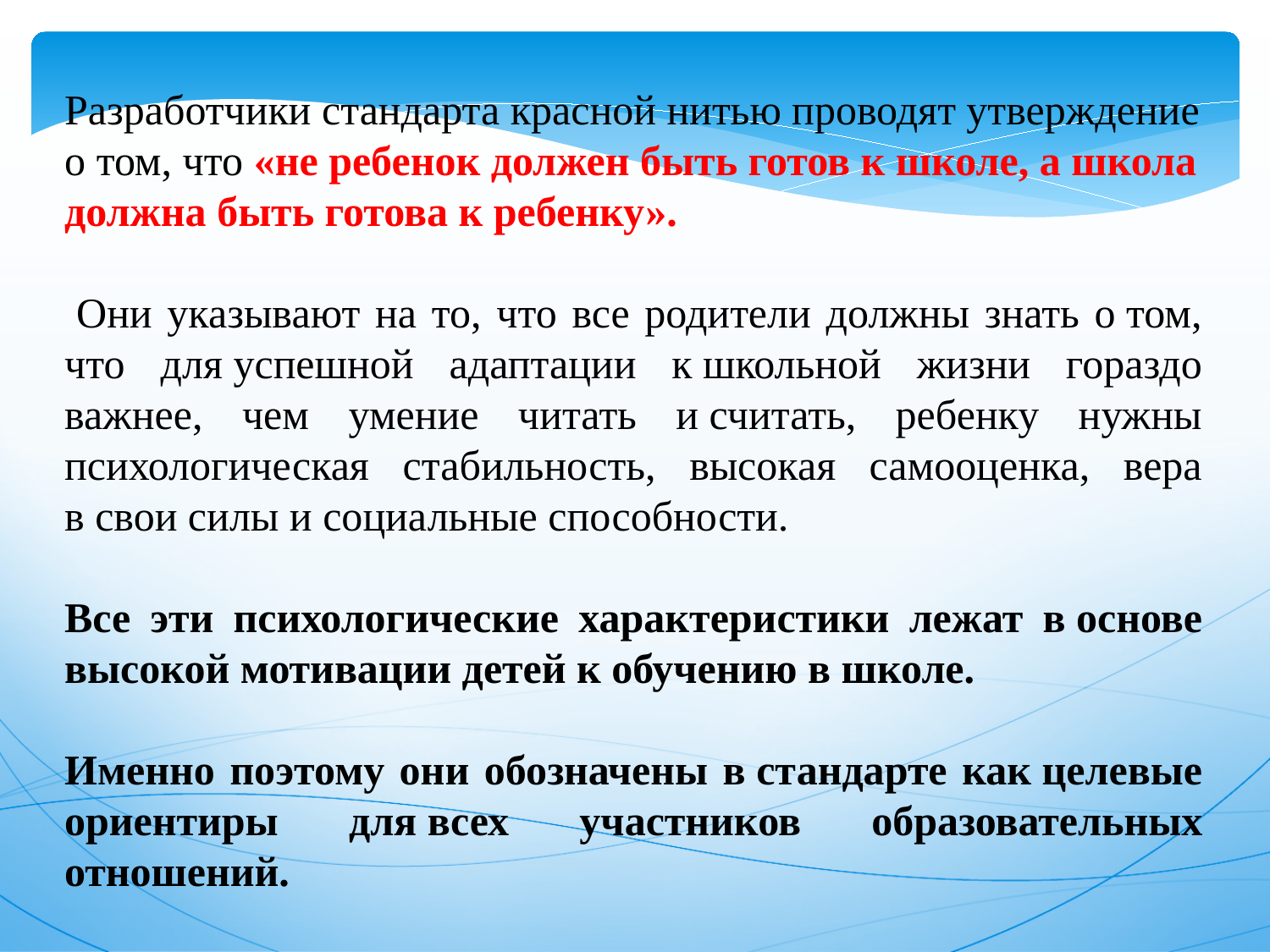

Разработчики стандарта красной нитью проводят утверждение о том, что «не ребенок должен быть готов к школе, а школа должна быть готова к ребенку».

 Они указывают на то, что все родители должны знать о том, что для успешной адаптации к школьной жизни гораздо важнее, чем умение читать и считать, ребенку нужны психологическая стабильность, высокая самооценка, вера в свои силы и социальные способности.

Все эти психологические характеристики лежат в основе высокой мотивации детей к обучению в школе.

Именно поэтому они обозначены в стандарте как целевые ориентиры для всех участников образовательных отношений.